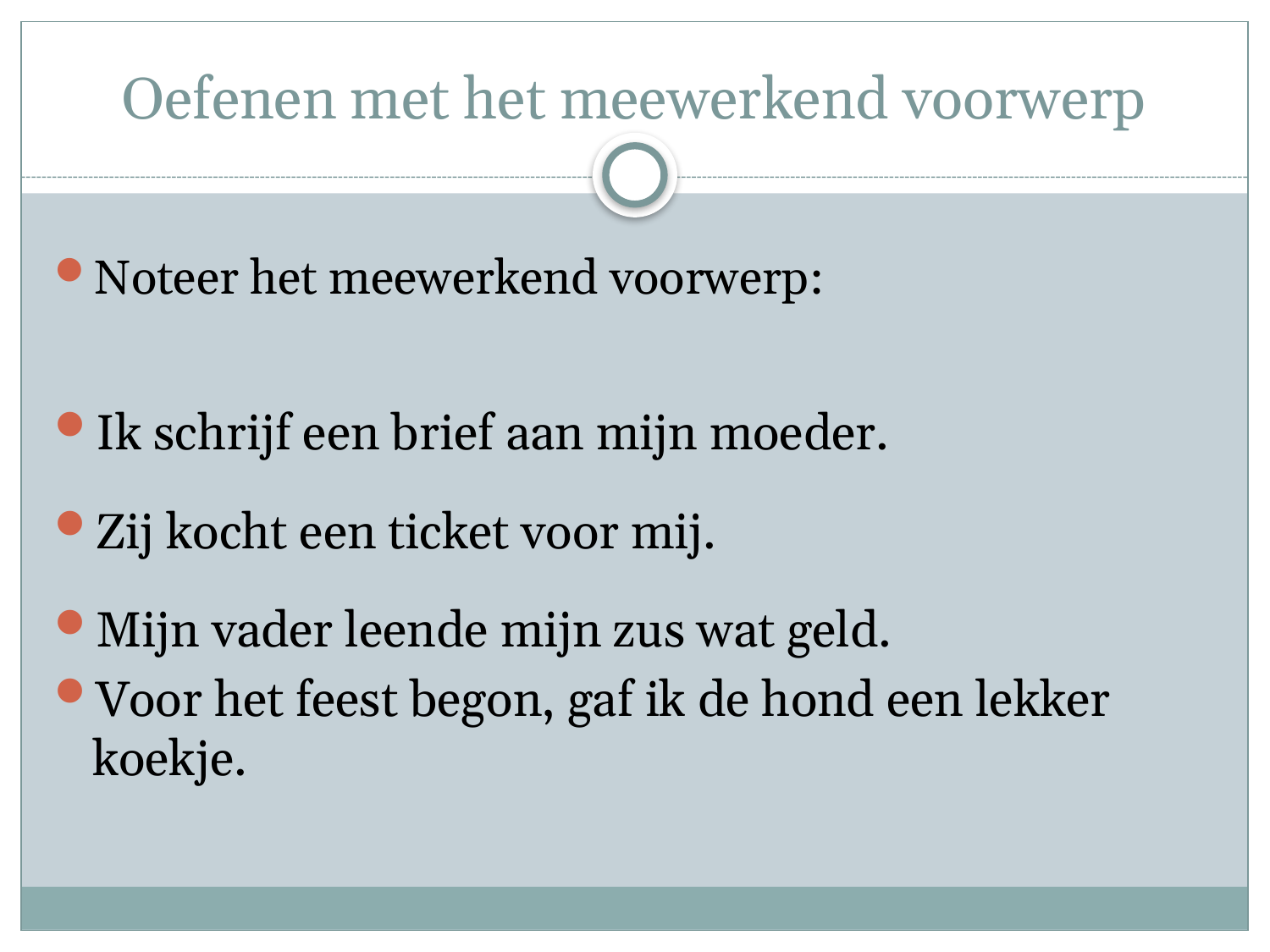

# Oefenen met het meewerkend voorwerp
Noteer het meewerkend voorwerp:
Ik schrijf een brief aan mijn moeder.
Zij kocht een ticket voor mij.
Mijn vader leende mijn zus wat geld.
Voor het feest begon, gaf ik de hond een lekker koekje.